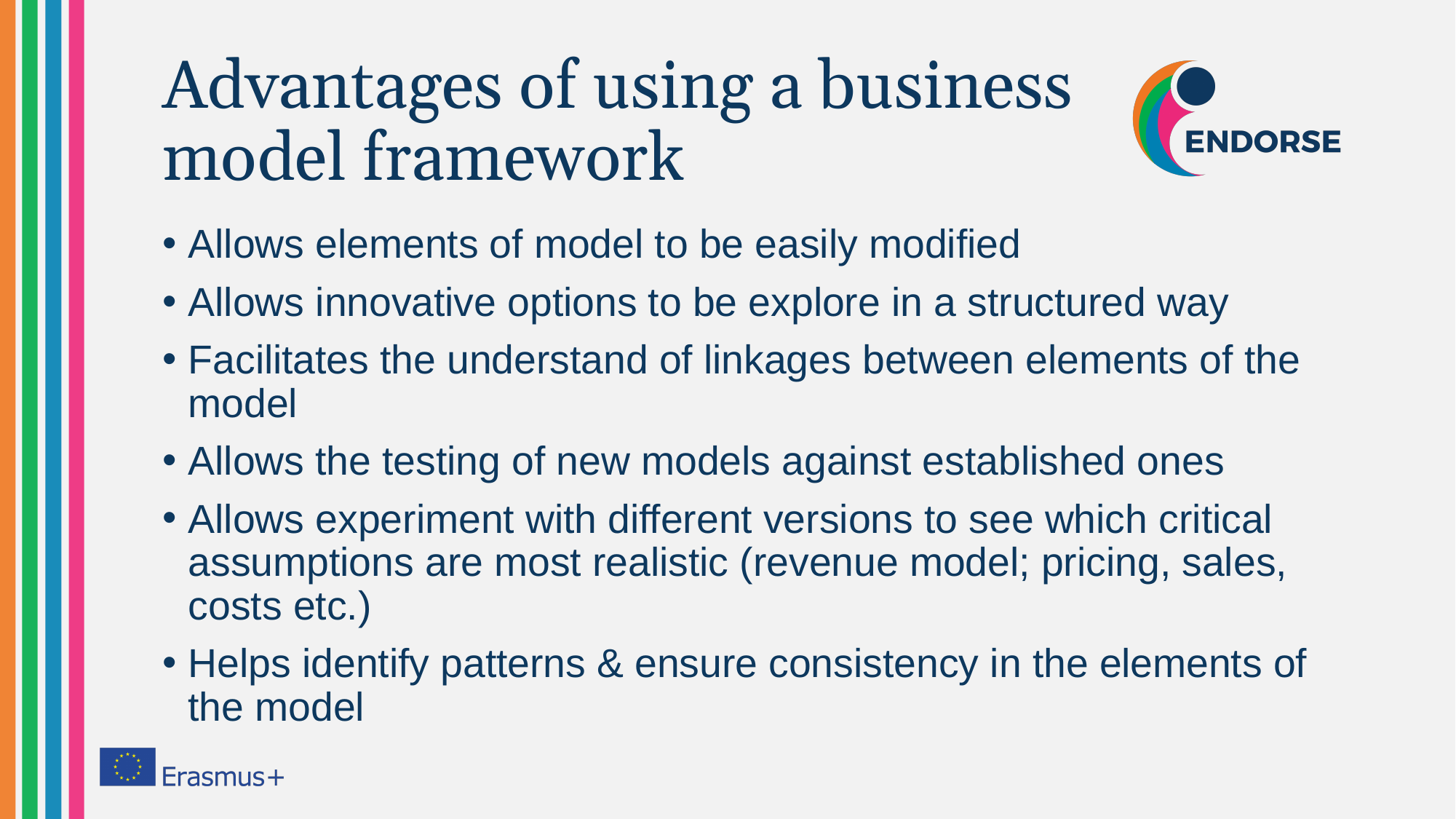

# Advantages of using a business model framework
Allows elements of model to be easily modified
Allows innovative options to be explore in a structured way
Facilitates the understand of linkages between elements of the model
Allows the testing of new models against established ones
Allows experiment with different versions to see which critical assumptions are most realistic (revenue model; pricing, sales, costs etc.)
Helps identify patterns & ensure consistency in the elements of the model